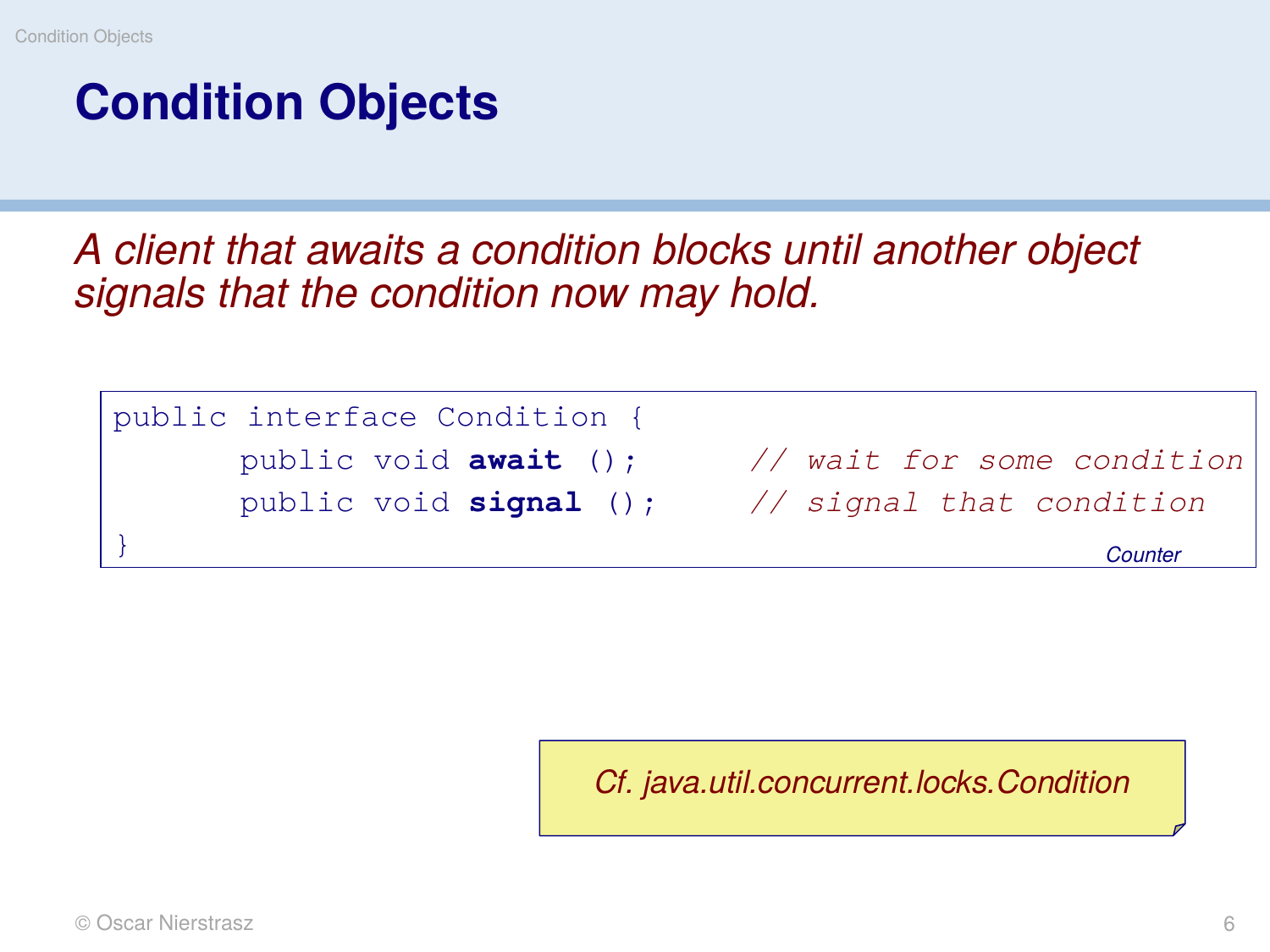

Condition Objects
# Condition Objects
A client that awaits a condition blocks until another object signals that the condition now may hold.
public interface Condition {
	public void await ();	// wait for some condition
	public void signal ();	// signal that condition
}
Counter
Cf. java.util.concurrent.locks.Condition
© Oscar Nierstrasz
6